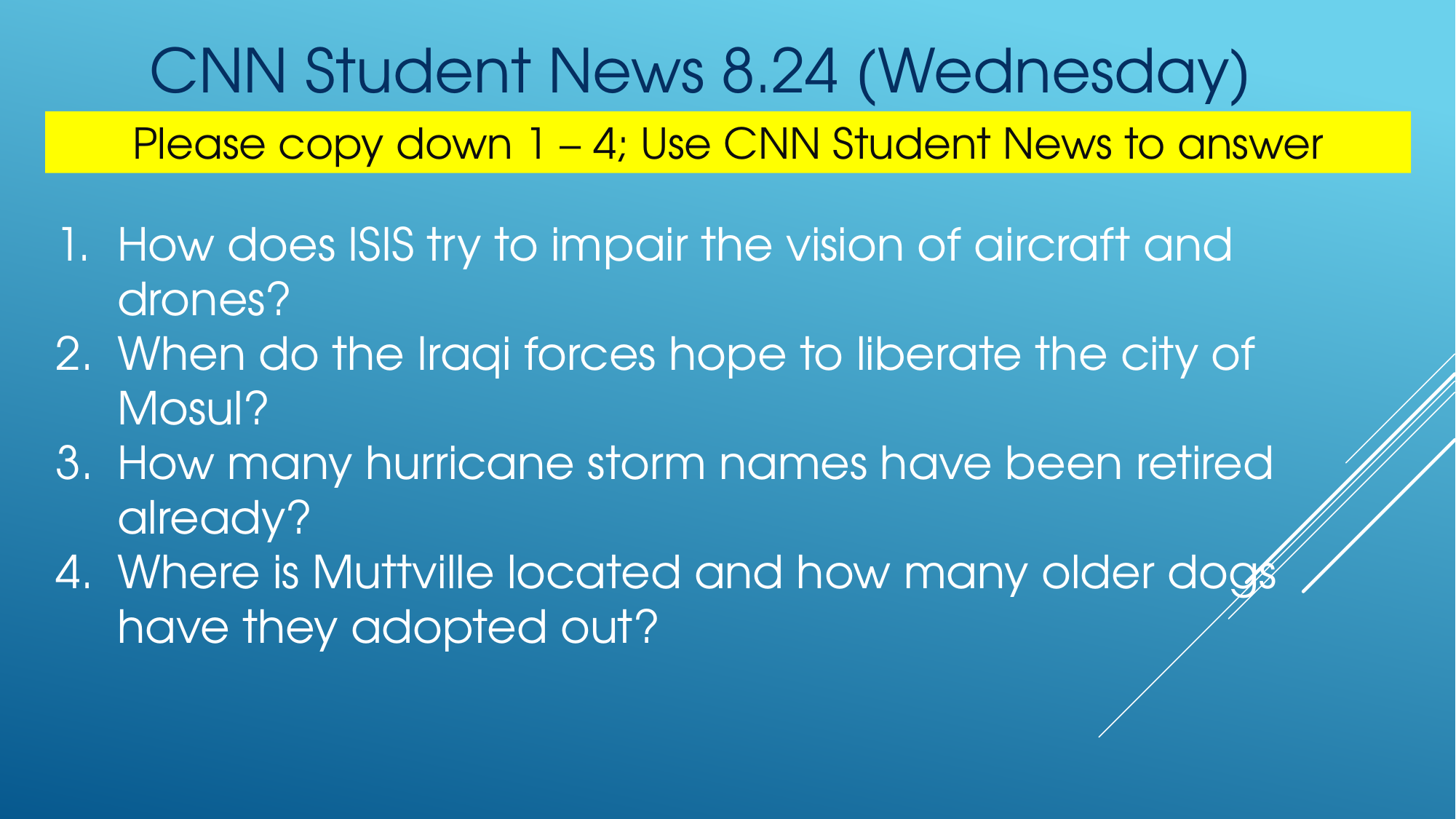

CNN Student News 8.24 (Wednesday)
Please copy down 1 – 4; Use CNN Student News to answer
How does ISIS try to impair the vision of aircraft and drones?
When do the Iraqi forces hope to liberate the city of Mosul?
How many hurricane storm names have been retired already?
Where is Muttville located and how many older dogs have they adopted out?